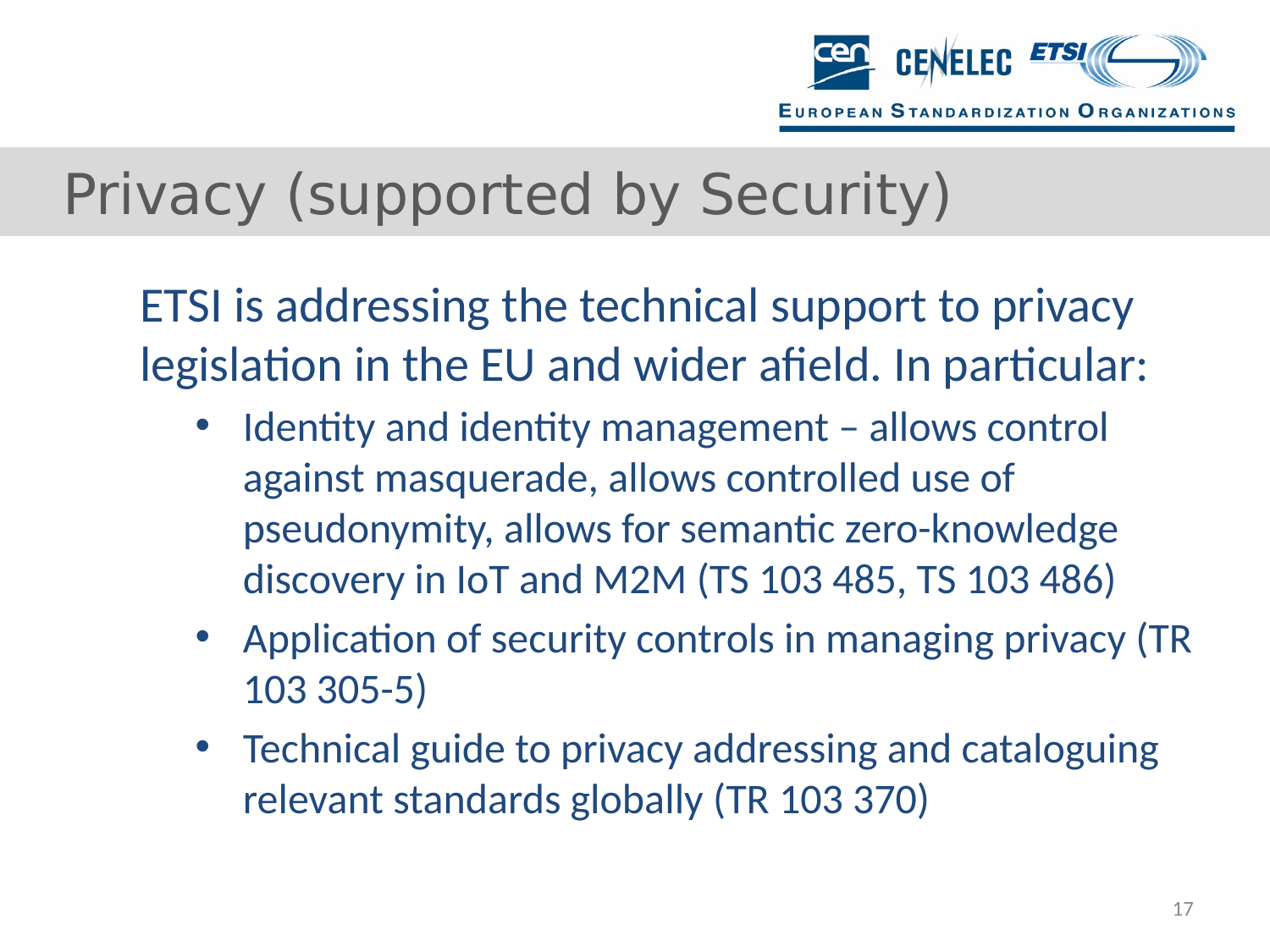

# Privacy (supported by Security)
ETSI is addressing the technical support to privacy legislation in the EU and wider afield. In particular:
Identity and identity management – allows control against masquerade, allows controlled use of pseudonymity, allows for semantic zero-knowledge discovery in IoT and M2M (TS 103 485, TS 103 486)
Application of security controls in managing privacy (TR 103 305-5)
Technical guide to privacy addressing and cataloguing relevant standards globally (TR 103 370)
17